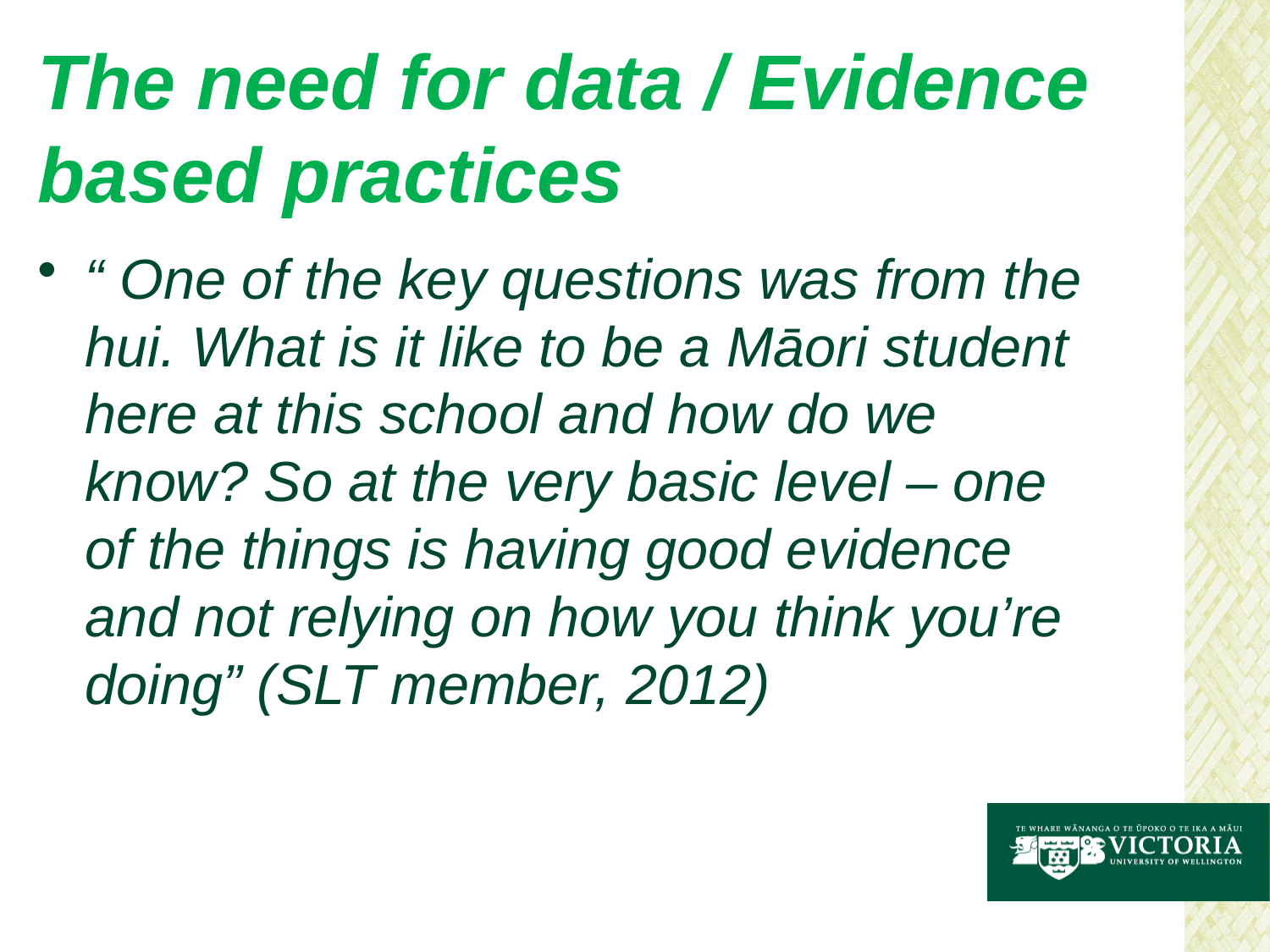

# The need for data / Evidence based practices
“ One of the key questions was from the hui. What is it like to be a Māori student here at this school and how do we know? So at the very basic level – one of the things is having good evidence and not relying on how you think you’re doing” (SLT member, 2012)